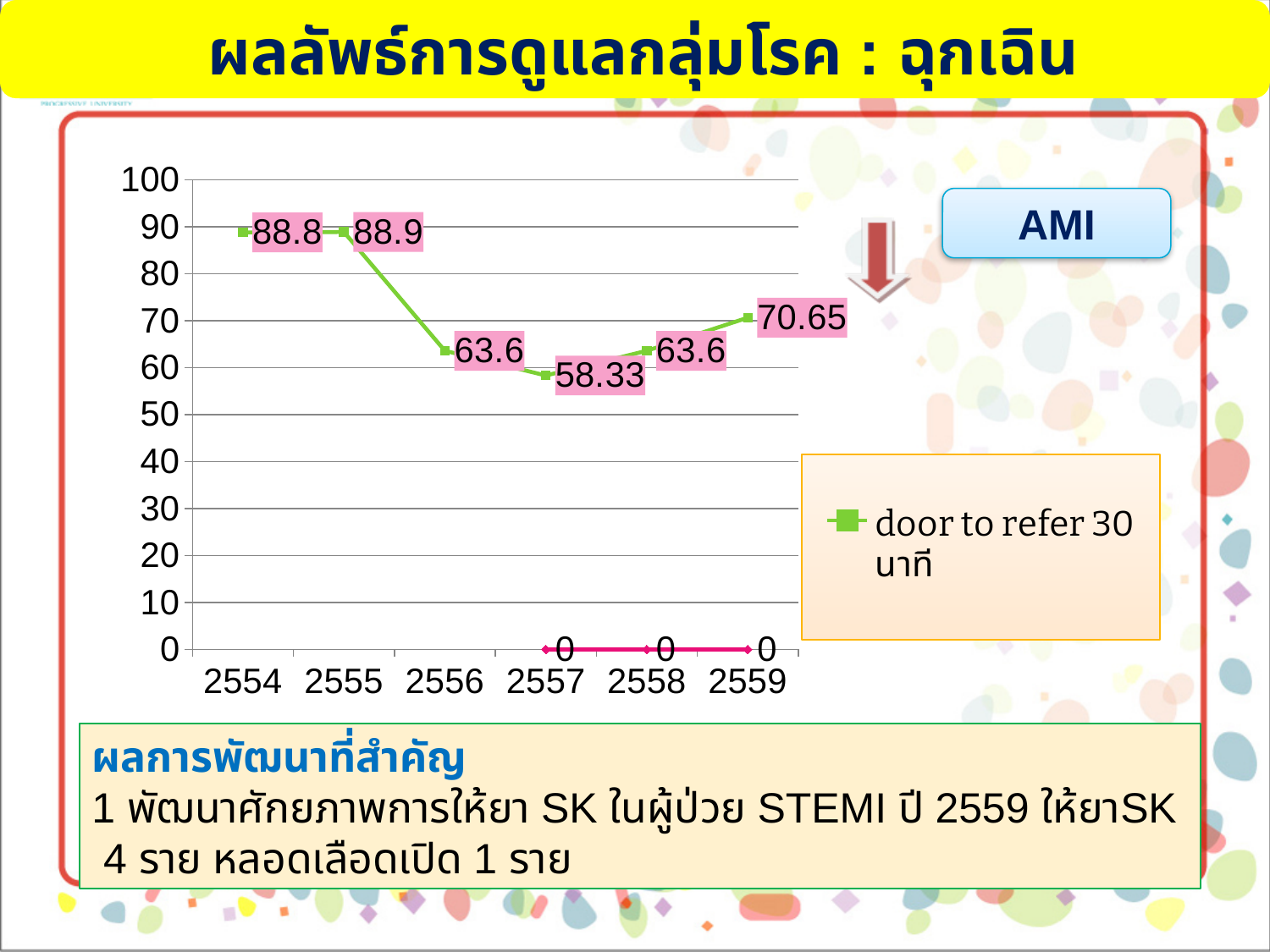

ผลลัพธ์การดูแลกลุ่มโรค : ฉุกเฉิน

### Chart

| Category | door to refer 30 นาที | door to needleภายใน 30 นาที |
|---|---|---|
| 2554 | 88.8 | None |
| 2555 | 88.9 | None |
| 2556 | 63.6 | None |
| 2557 | 58.33 | 0.0 |
| 2558 | 63.6 | 0.0 |
| 2559 | 70.64999999999999 | 0.0 |
AMI
ผลการพัฒนาที่สำคัญ
1 พัฒนาศักยภาพการให้ยา SK ในผู้ป่วย STEMI ปี 2559 ให้ยาSK  4 ราย หลอดเลือดเปิด 1 ราย